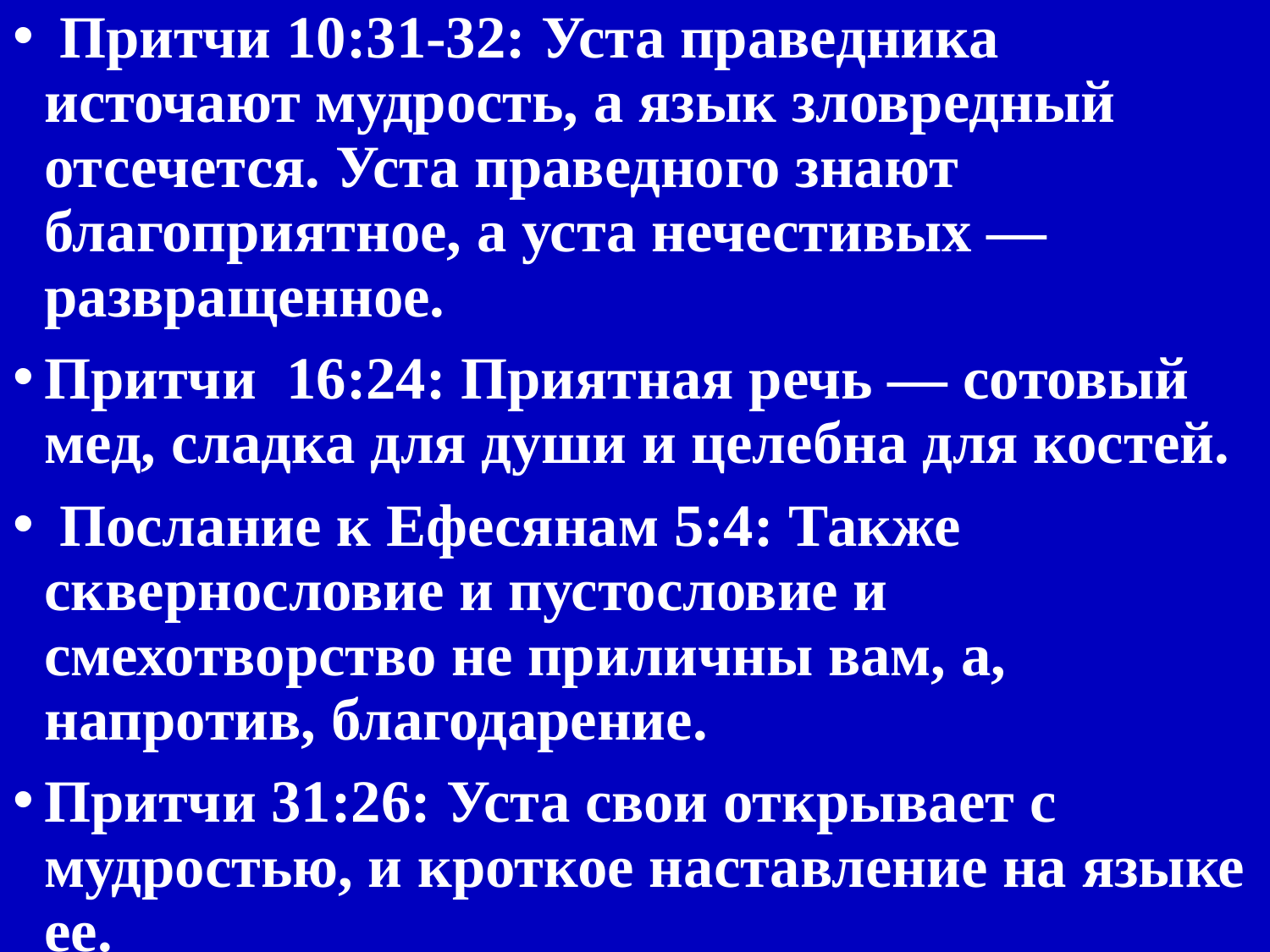

Притчи 10:31-32: Уста праведника источают мудрость, а язык зловредный отсечется. Уста праведного знают благоприятное, а уста нечестивых — развращенное.
Притчи  16:24: Приятная речь — сотовый мед, сладка для души и целебна для костей.
 Послание к Ефесянам 5:4: Также сквернословие и пустословие и смехотворство не приличны вам, а, напротив, благодарение.
Притчи 31:26: Уста свои открывает с мудростью, и кроткое наставление на языке ее.